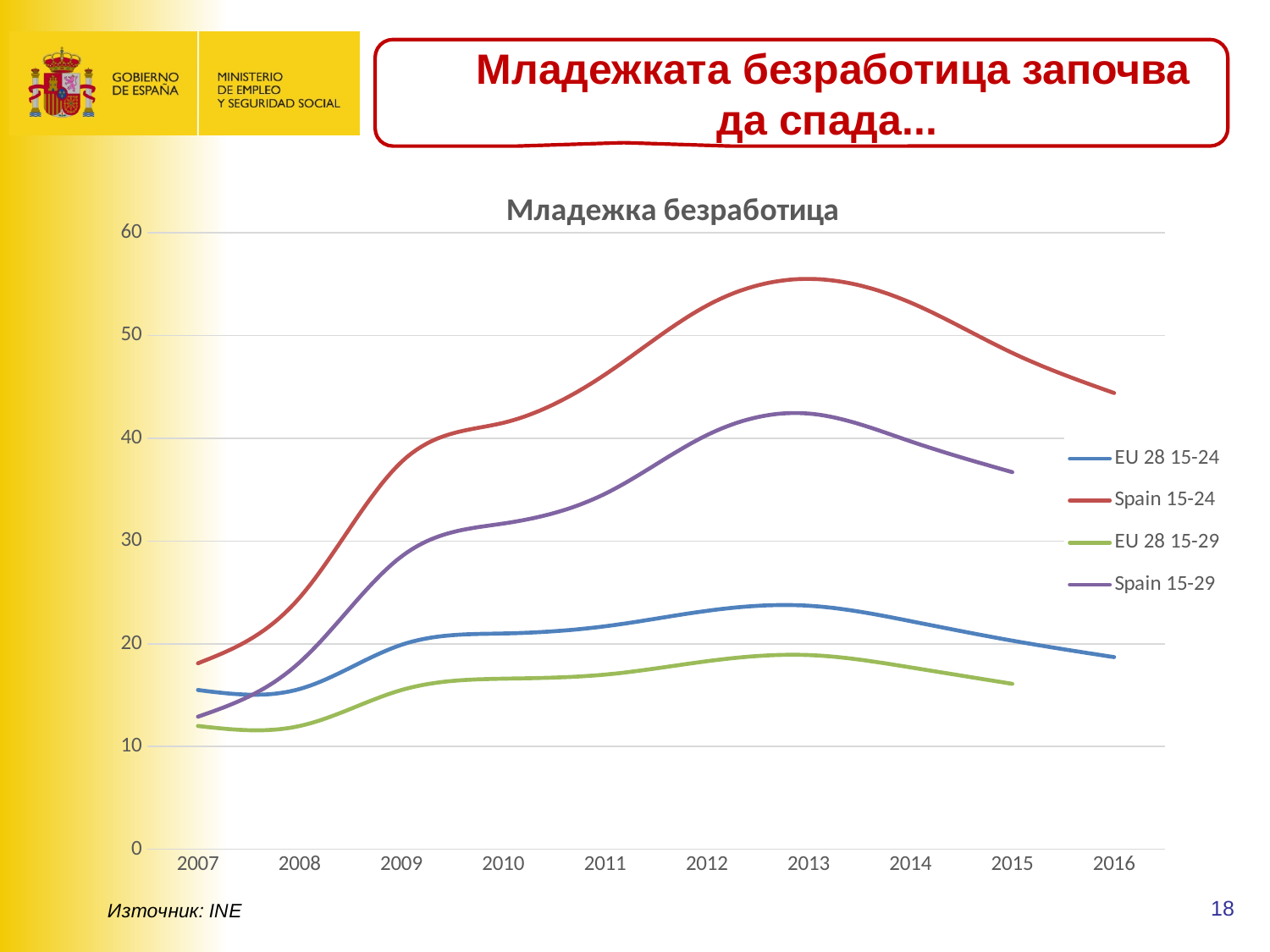

Младежката безработица започва да спада...

### Chart: Младежка безработица

| Category | EU 28 15-24 | Spain 15-24 | EU 28 15-29 | Spain 15-29 |
|---|---|---|---|---|
| 2007 | 15.5 | 18.1 | 12.0 | 12.9 |
| 2008 | 15.6 | 24.5 | 12.0 | 18.2 |
| 2009 | 19.9 | 37.7 | 15.5 | 28.5 |
| 2010 | 21.0 | 41.5 | 16.6 | 31.7 |
| 2011 | 21.7 | 46.2 | 17.0 | 34.6 |
| 2012 | 23.2 | 52.9 | 18.3 | 40.300000000000004 |
| 2013 | 23.7 | 55.5 | 18.9 | 42.4 |
| 2014 | 22.2 | 53.2 | 17.7 | 39.7 |
| 2015 | 20.3 | 48.3 | 16.1 | 36.7 |
| 2016 | 18.7 | 44.4 | None | None |
18